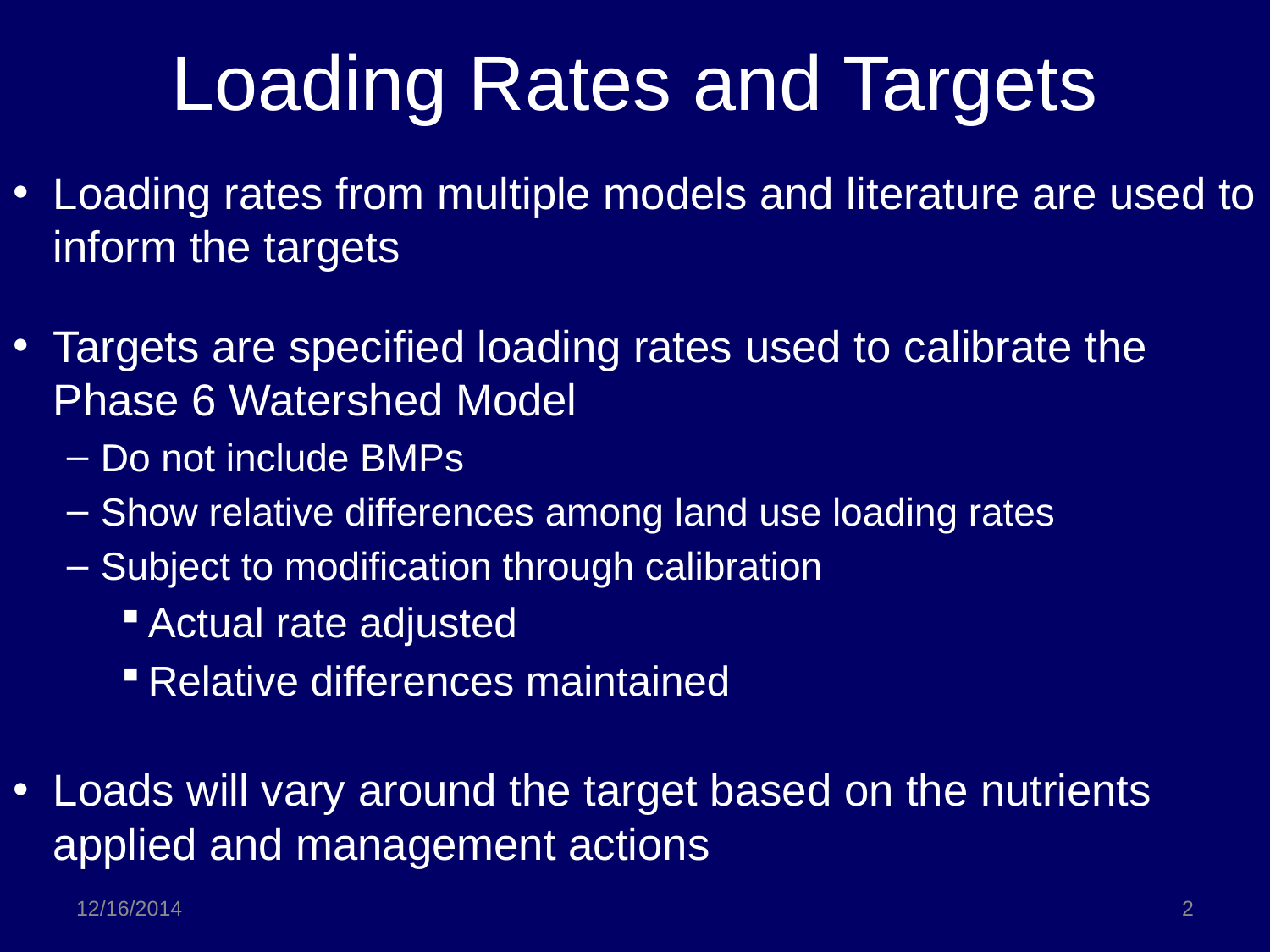

# Loading Rates and Targets
Loading rates from multiple models and literature are used to inform the targets

Targets are specified loading rates used to calibrate the Phase 6 Watershed Model
Do not include BMPs
Show relative differences among land use loading rates
Subject to modification through calibration
Actual rate adjusted
Relative differences maintained

Loads will vary around the target based on the nutrients applied and management actions

12/16/2014
2